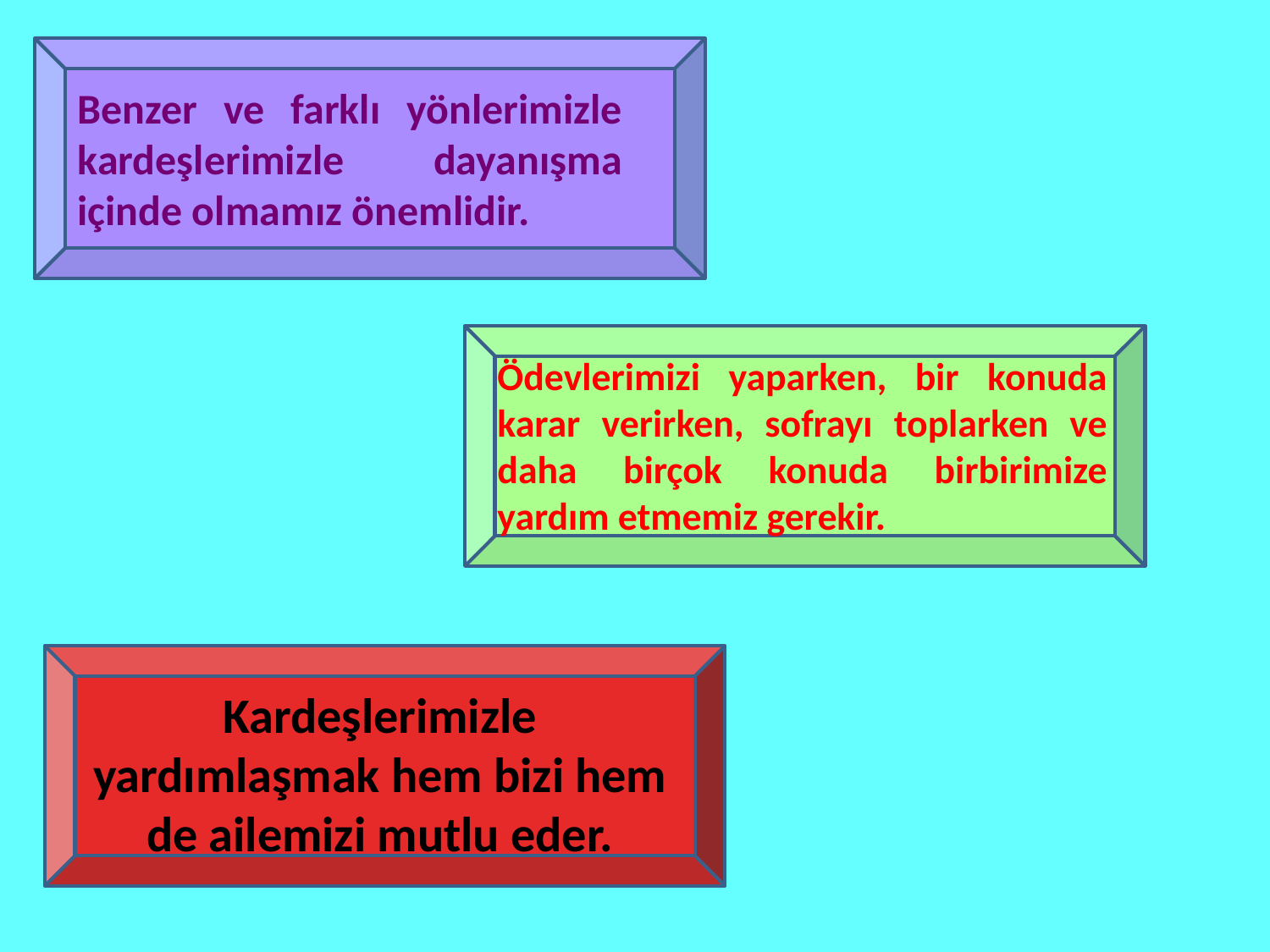

Benzer ve farklı yönlerimizle kardeşlerimizle dayanışma içinde olmamız önemlidir.

Ödevlerimizi yaparken, bir konuda karar verirken, sofrayı toplarken ve daha birçok konuda birbirimize yardım etmemiz gerekir.

Kardeşlerimizle yardımlaşmak hem bizi hem de ailemizi mutlu eder.